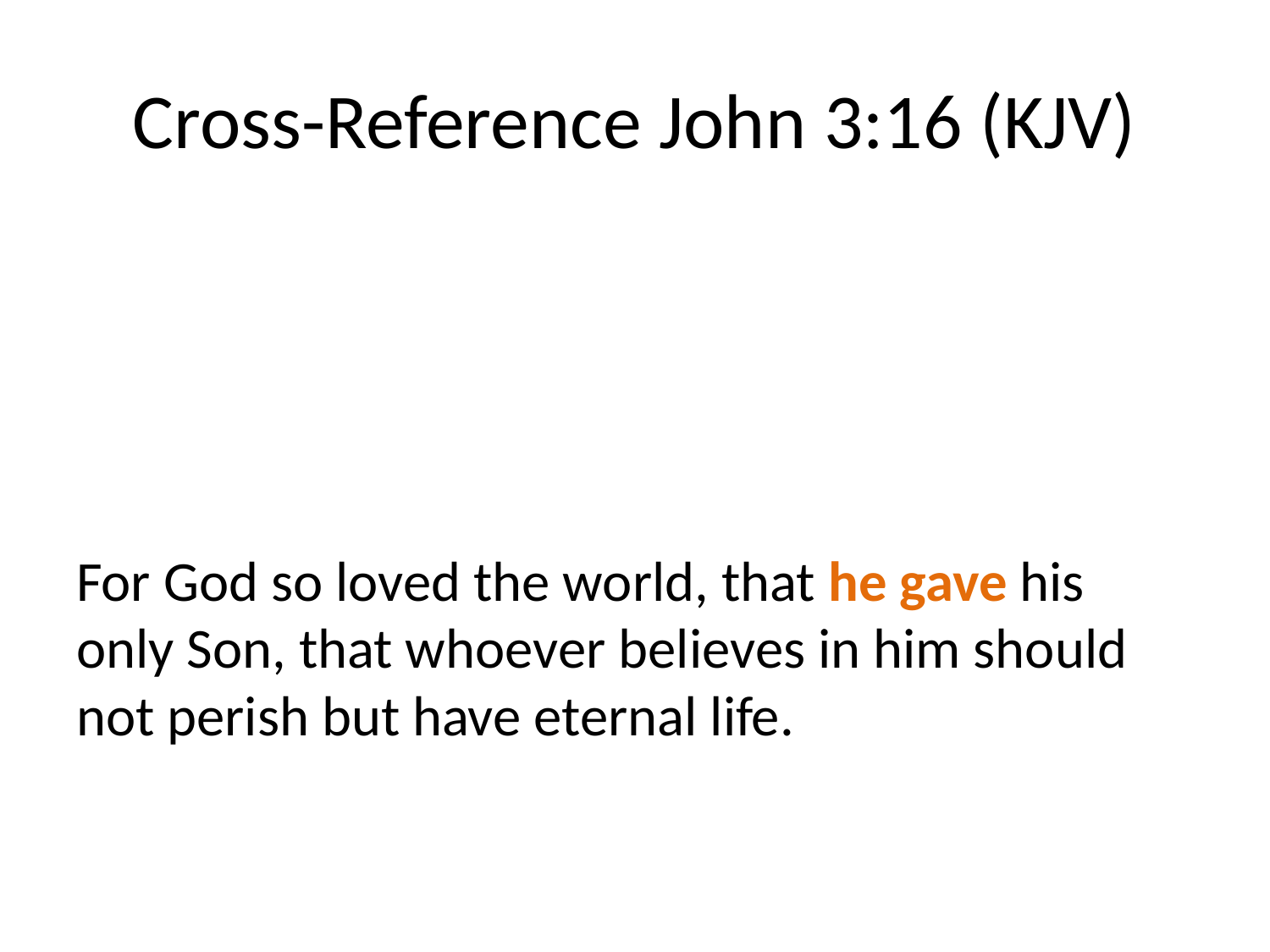

# Cross-Reference John 3:16 (KJV)

For God so loved the world, that he gave his only Son, that whoever believes in him should not perish but have eternal life.